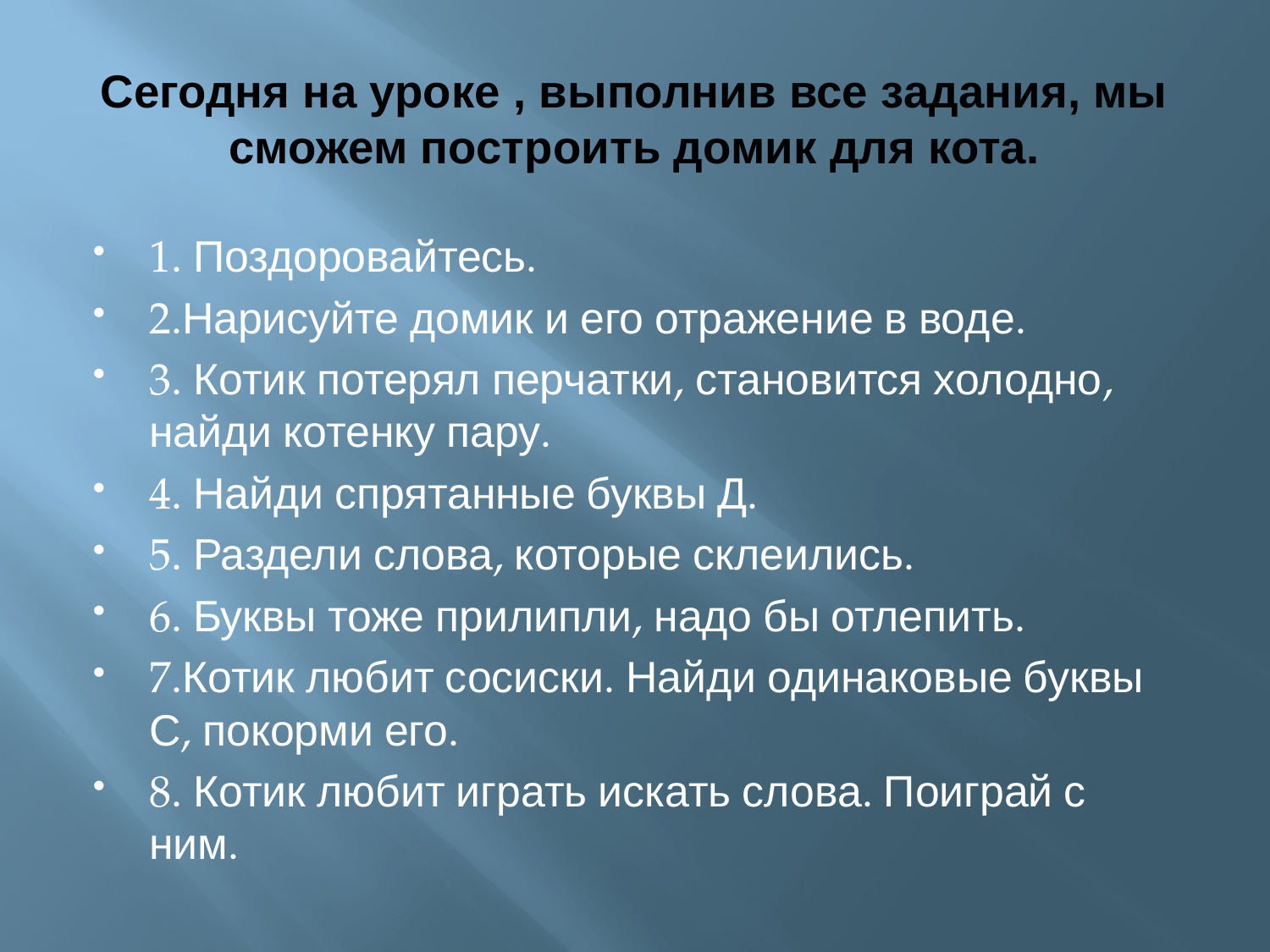

# Сегодня на уроке , выполнив все задания, мы сможем построить домик для кота.
1. Поздоровайтесь.
2.Нарисуйте домик и его отражение в воде.
3. Котик потерял перчатки, становится холодно, найди котенку пару.
4. Найди спрятанные буквы Д.
5. Раздели слова, которые склеились.
6. Буквы тоже прилипли, надо бы отлепить.
7.Котик любит сосиски. Найди одинаковые буквы С, покорми его.
8. Котик любит играть искать слова. Поиграй с  ним.